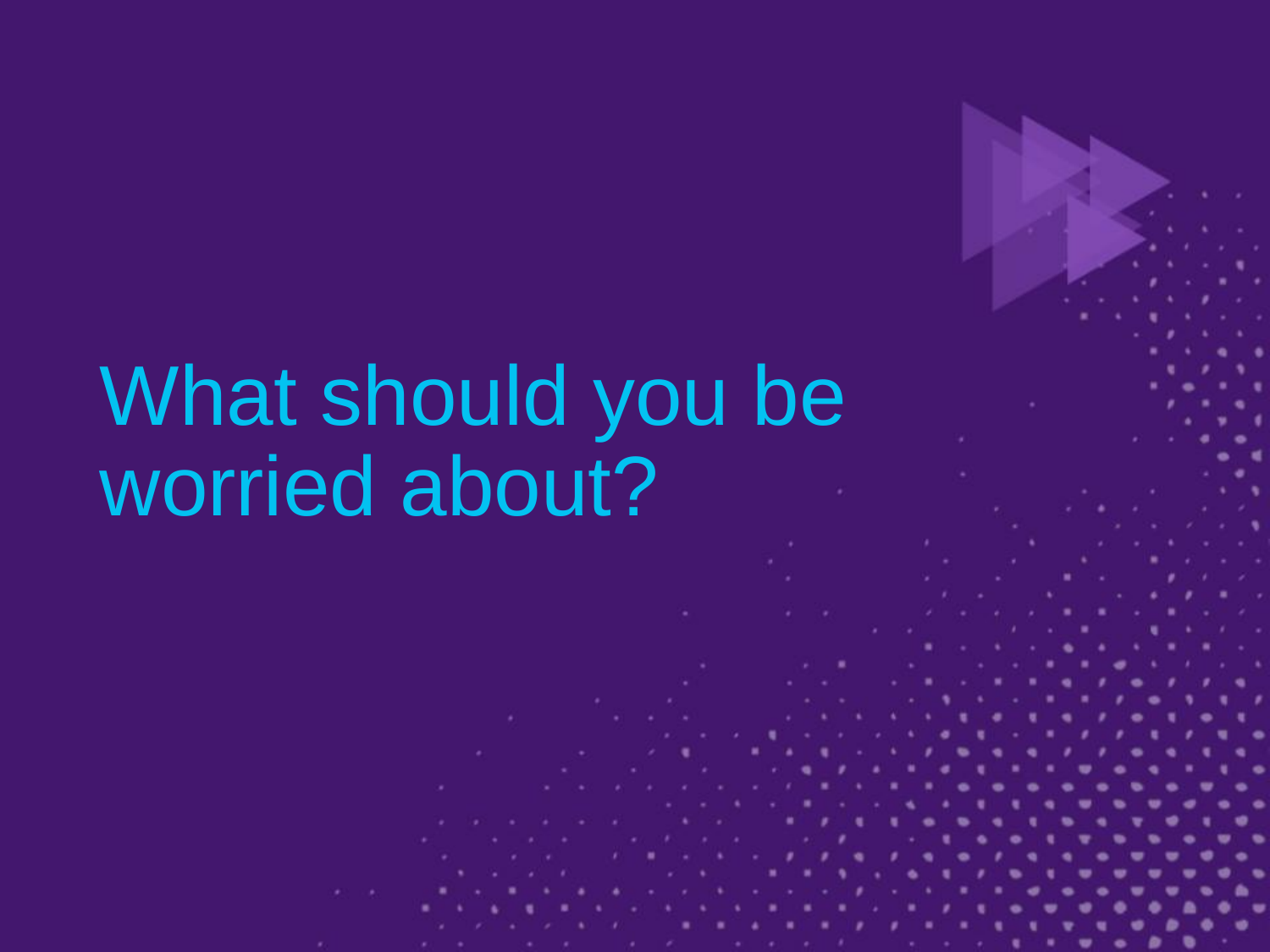

# What should you be worried about?